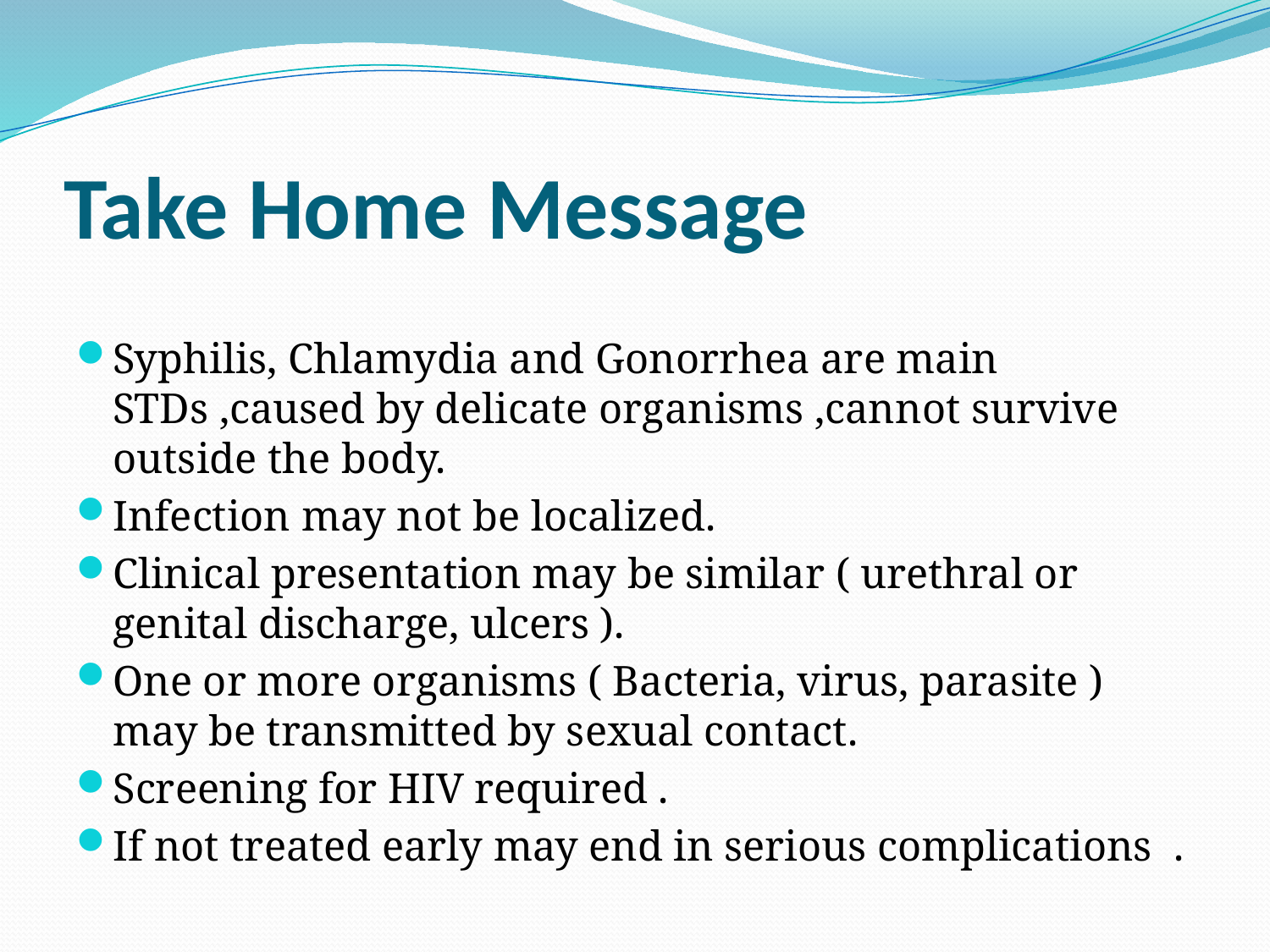

# Take Home Message

Syphilis, Chlamydia and Gonorrhea are main STDs ,caused by delicate organisms ,cannot survive outside the body.
Infection may not be localized.
Clinical presentation may be similar ( urethral or genital discharge, ulcers ).
One or more organisms ( Bacteria, virus, parasite ) may be transmitted by sexual contact.
Screening for HIV required .
If not treated early may end in serious complications  .